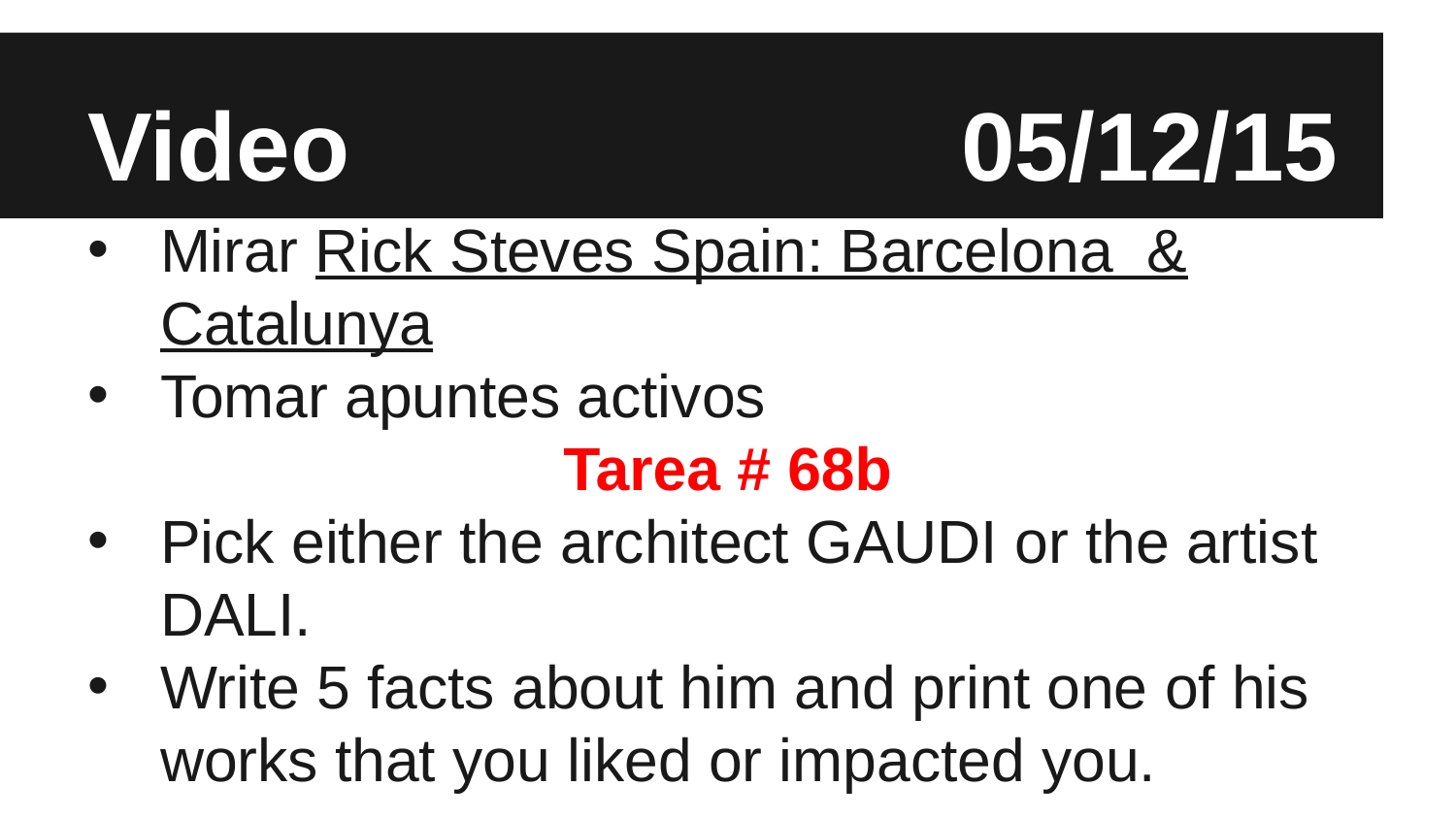

# Video					05/12/15
Mirar Rick Steves Spain: Barcelona  & Catalunya
Tomar apuntes activos
Tarea # 68b
Pick either the architect GAUDI or the artist DALI.
Write 5 facts about him and print one of his works that you liked or impacted you.